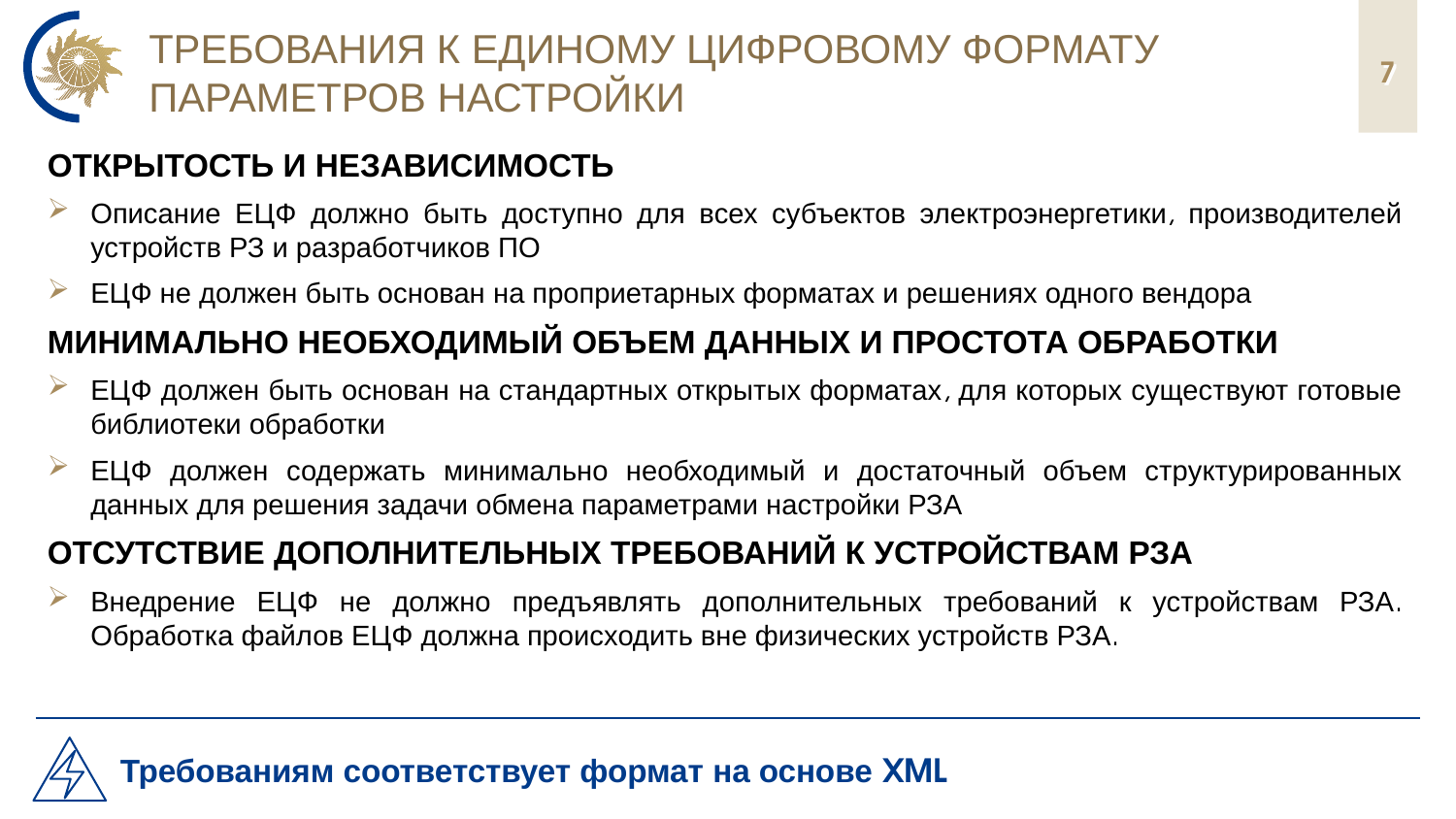

# Требования к Единому цифровому формату параметров настройки
7
Открытость и независимость
Описание ЕЦФ должно быть доступно для всех субъектов электроэнергетики, производителей устройств РЗ и разработчиков ПО
ЕЦФ не должен быть основан на проприетарных форматах и решениях одного вендора
Минимально необходимый объем данных и Простота обработки
ЕЦФ должен быть основан на стандартных открытых форматах, для которых существуют готовые библиотеки обработки
ЕЦФ должен содержать минимально необходимый и достаточный объем структурированных данных для решения задачи обмена параметрами настройки РЗА
Отсутствие дополнительных требований к устройствам РЗА
Внедрение ЕЦФ не должно предъявлять дополнительных требований к устройствам РЗА. Обработка файлов ЕЦФ должна происходить вне физических устройств РЗА.

Требованиям соответствует формат на основе XML